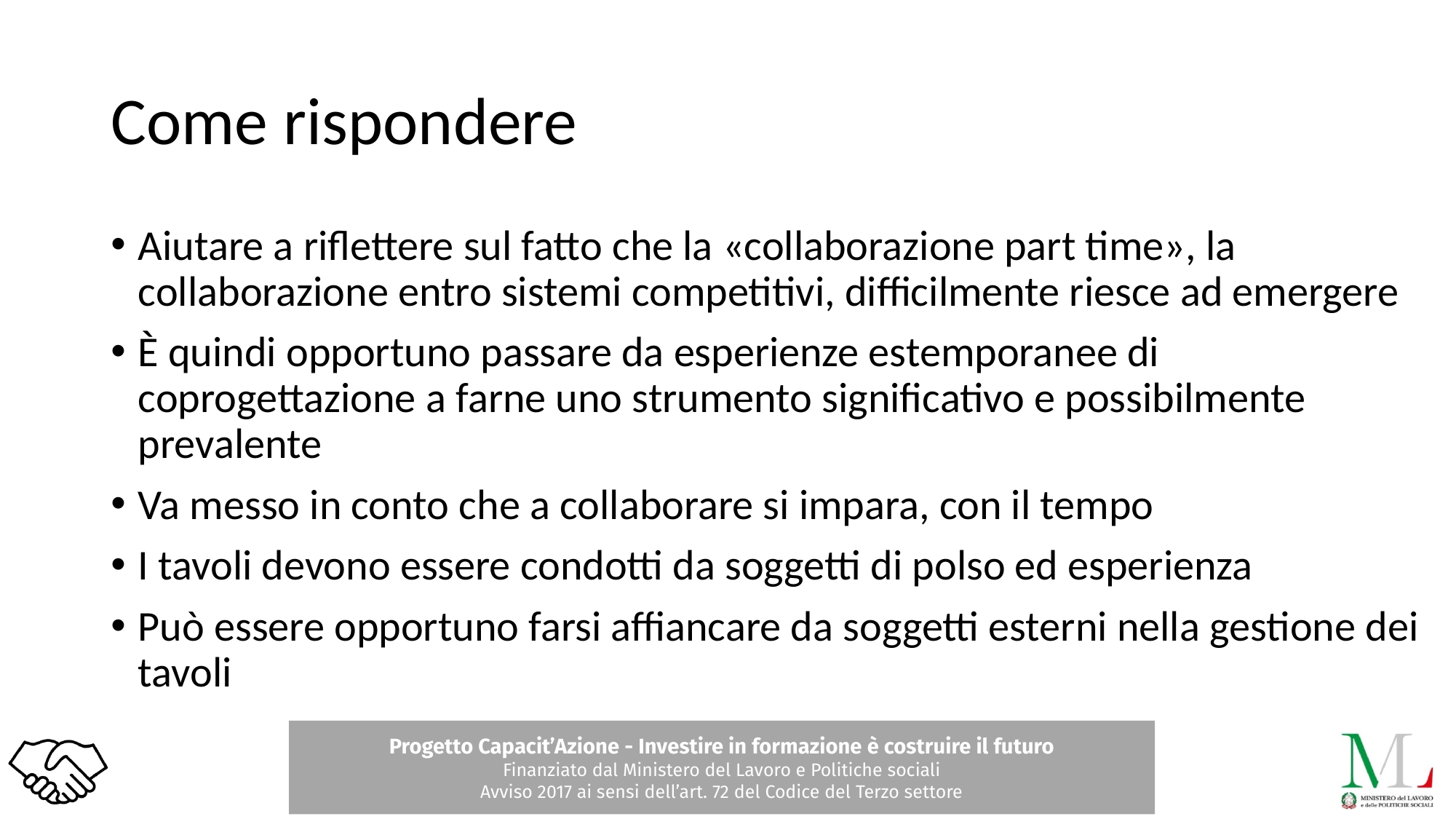

# Come rispondere
Aiutare a riflettere sul fatto che la «collaborazione part time», la collaborazione entro sistemi competitivi, difficilmente riesce ad emergere
È quindi opportuno passare da esperienze estemporanee di coprogettazione a farne uno strumento significativo e possibilmente prevalente
Va messo in conto che a collaborare si impara, con il tempo
I tavoli devono essere condotti da soggetti di polso ed esperienza
Può essere opportuno farsi affiancare da soggetti esterni nella gestione dei tavoli